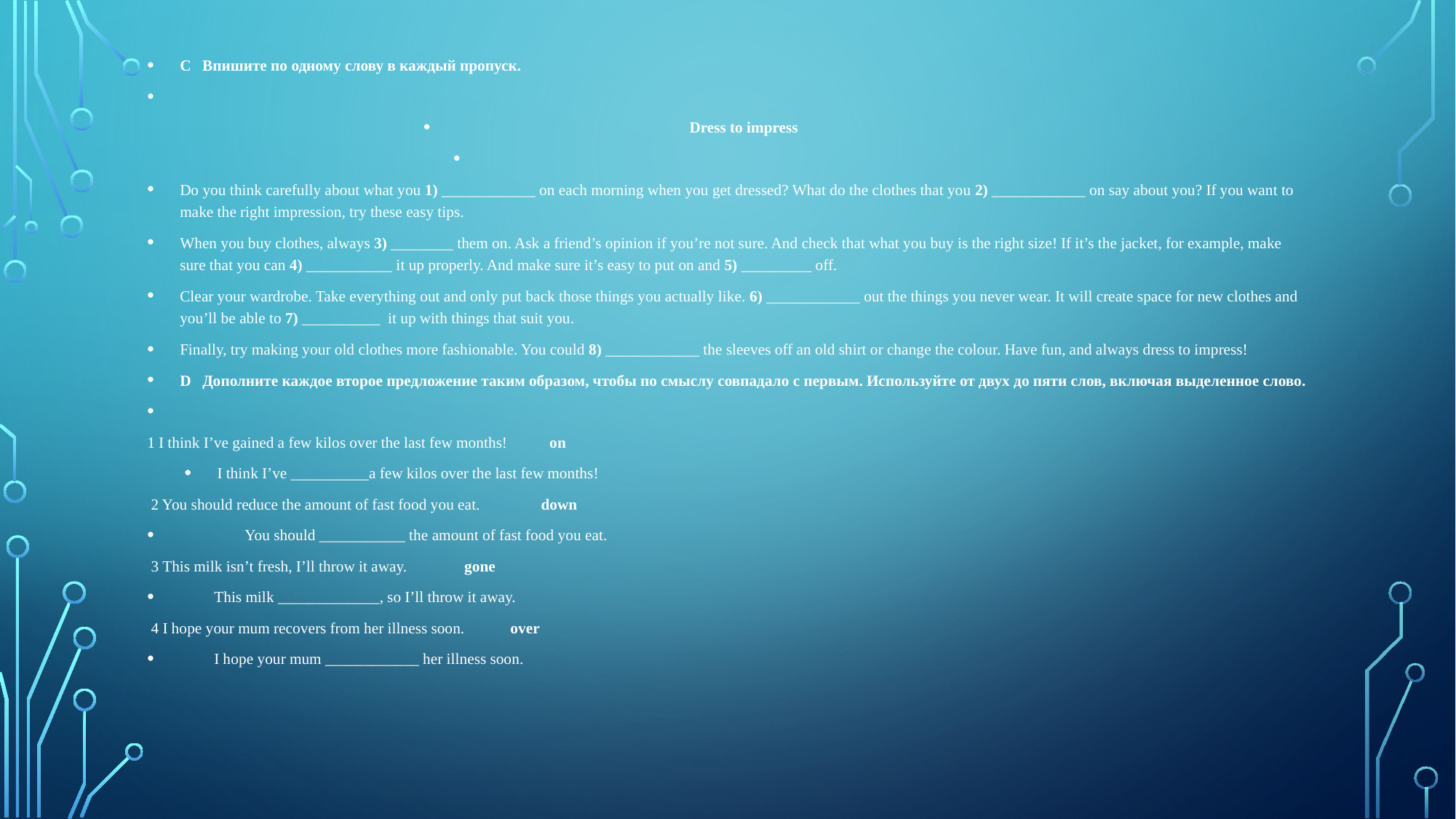

C   Впишите по одному слову в каждый пропуск.

Dress to impress

Do you think carefully about what you 1) ____________ on each morning when you get dressed? What do the clothes that you 2) ____________ on say about you? If you want to make the right impression, try these easy tips.
When you buy clothes, always 3) ________ them on. Ask a friend’s opinion if you’re not sure. And check that what you buy is the right size! If it’s the jacket, for example, make sure that you can 4) ___________ it up properly. And make sure it’s easy to put on and 5) _________ off.
Clear your wardrobe. Take everything out and only put back those things you actually like. 6) ____________ out the things you never wear. It will create space for new clothes and you’ll be able to 7) __________  it up with things that suit you.
Finally, try making your old clothes more fashionable. You could 8) ____________ the sleeves off an old shirt or change the colour. Have fun, and always dress to impress!
D   Дополните каждое второе предложение таким образом, чтобы по смыслу совпадало с первым. Используйте от двух до пяти слов, включая выделенное слово.

1 I think I’ve gained a few kilos over the last few months!           on
I think I’ve __________a few kilos over the last few months!
 2 You should reduce the amount of fast food you eat.                down
                 You should ___________ the amount of fast food you eat.
 3 This milk isn’t fresh, I’ll throw it away.               gone
         This milk _____________, so I’ll throw it away.
 4 I hope your mum recovers from her illness soon.            over
         I hope your mum ____________ her illness soon.